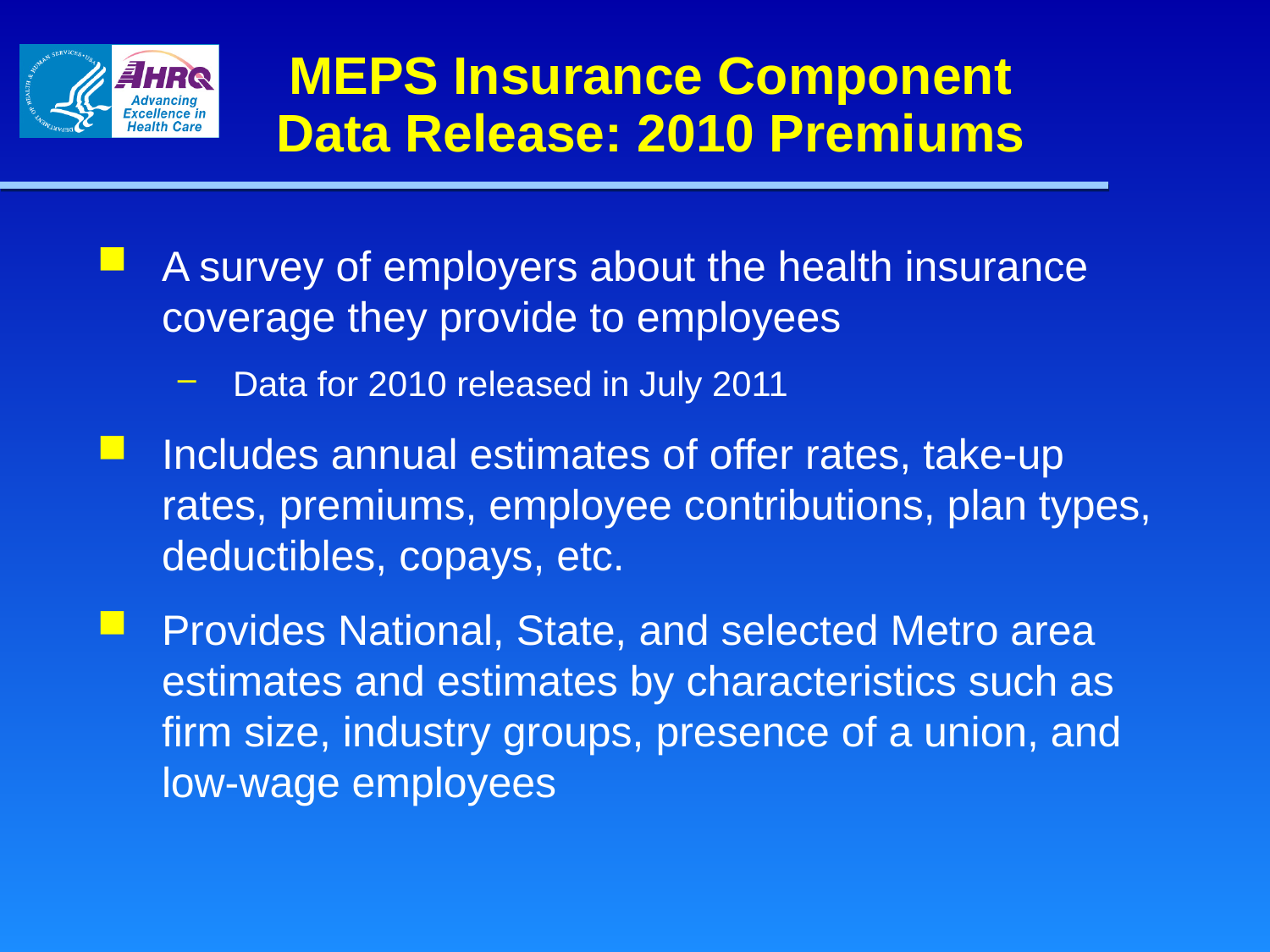

# MEPS Insurance Component Data Release: 2010 Premiums
A survey of employers about the health insurance coverage they provide to employees
Data for 2010 released in July 2011
Includes annual estimates of offer rates, take-up rates, premiums, employee contributions, plan types, deductibles, copays, etc.
Provides National, State, and selected Metro area estimates and estimates by characteristics such as firm size, industry groups, presence of a union, and low-wage employees